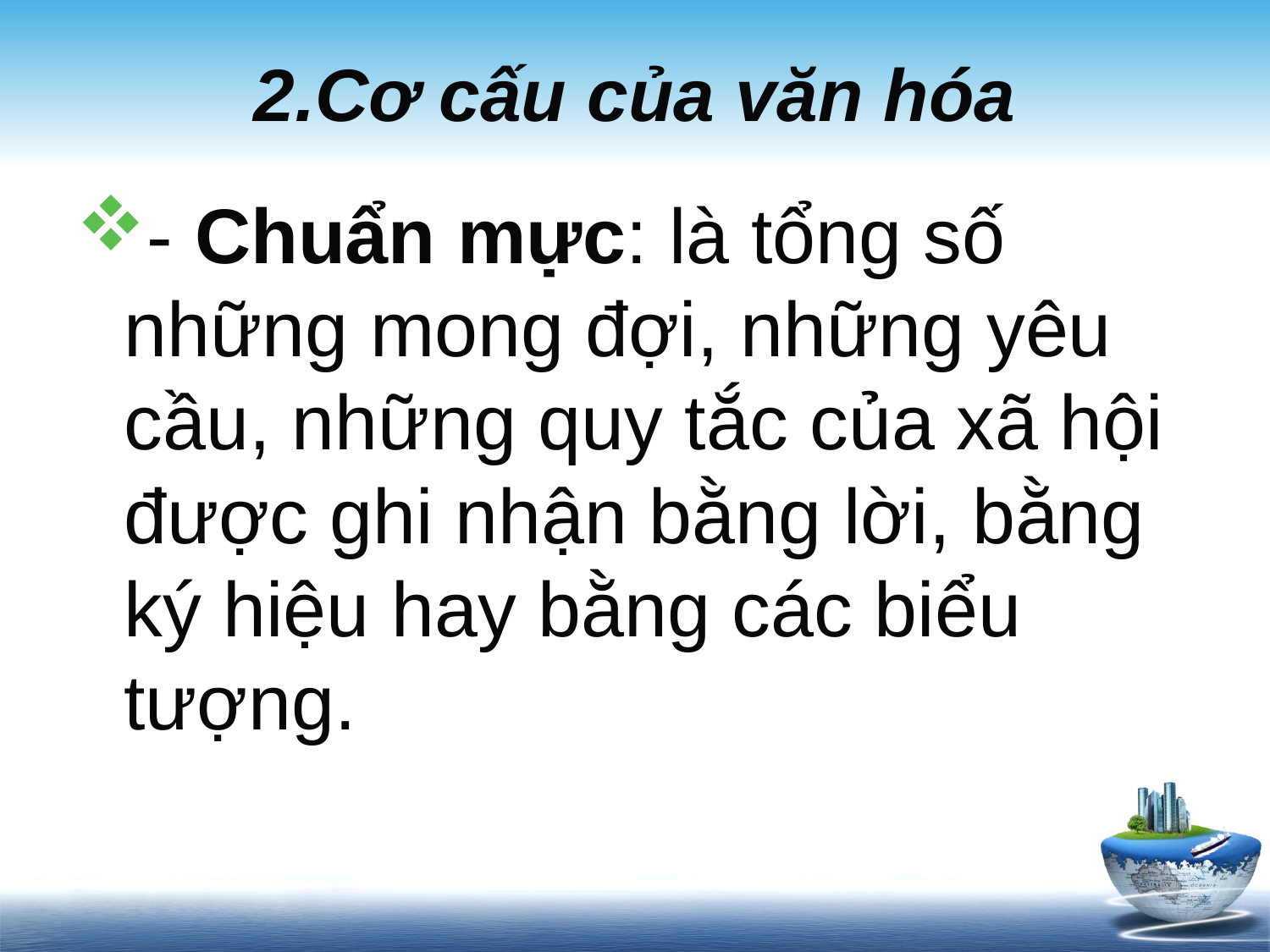

# 2.Cơ cấu của văn hóa
- Chuẩn mực: là tổng số những mong đợi, những yêu cầu, những quy tắc của xã hội được ghi nhận bằng lời, bằng ký hiệu hay bằng các biểu tượng.